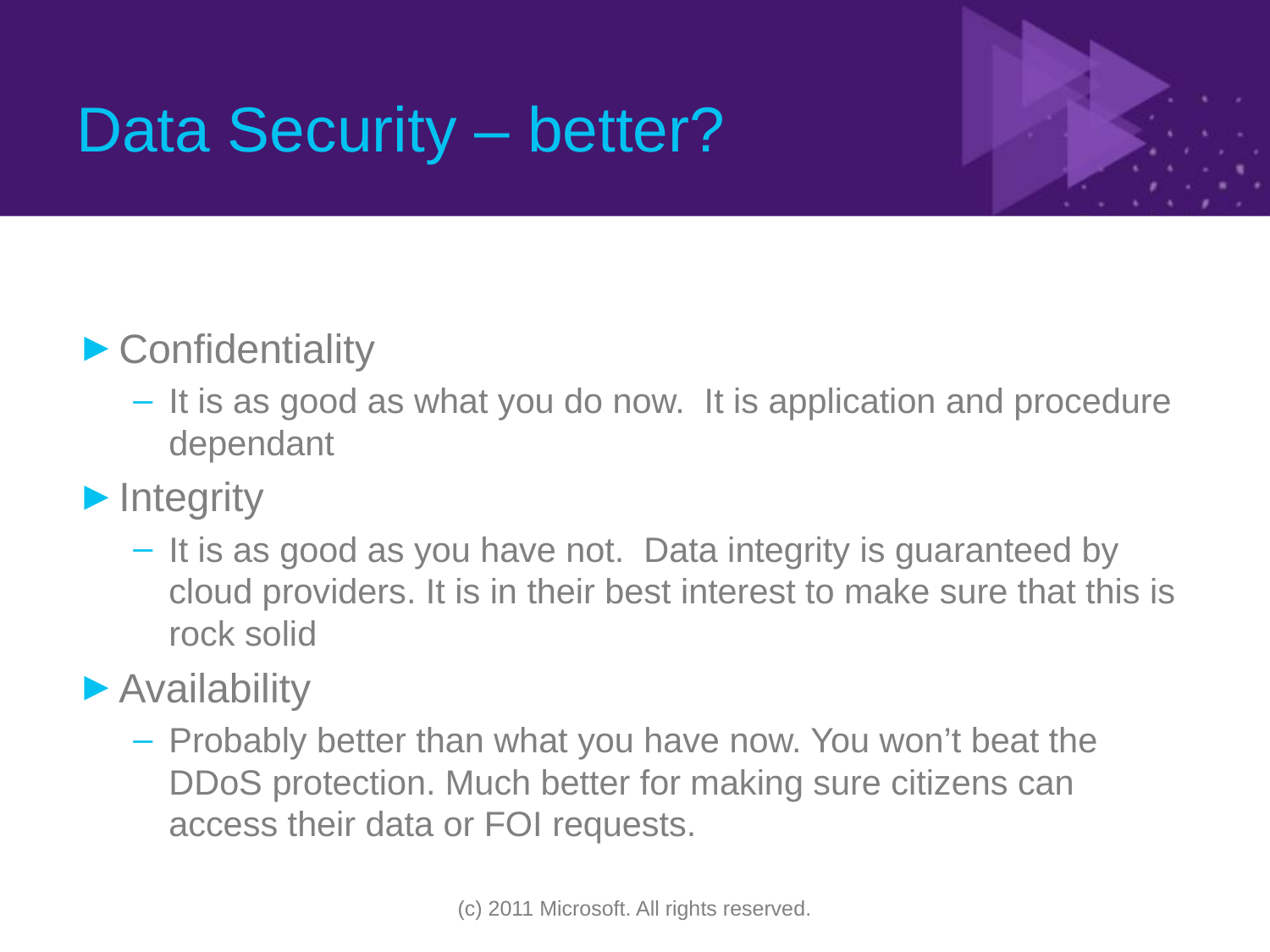

# Data Security – better?
Confidentiality
It is as good as what you do now.  It is application and procedure dependant
Integrity
It is as good as you have not.  Data integrity is guaranteed by cloud providers. It is in their best interest to make sure that this is rock solid
Availability
Probably better than what you have now. You won’t beat the DDoS protection. Much better for making sure citizens can access their data or FOI requests.
(c) 2011 Microsoft. All rights reserved.